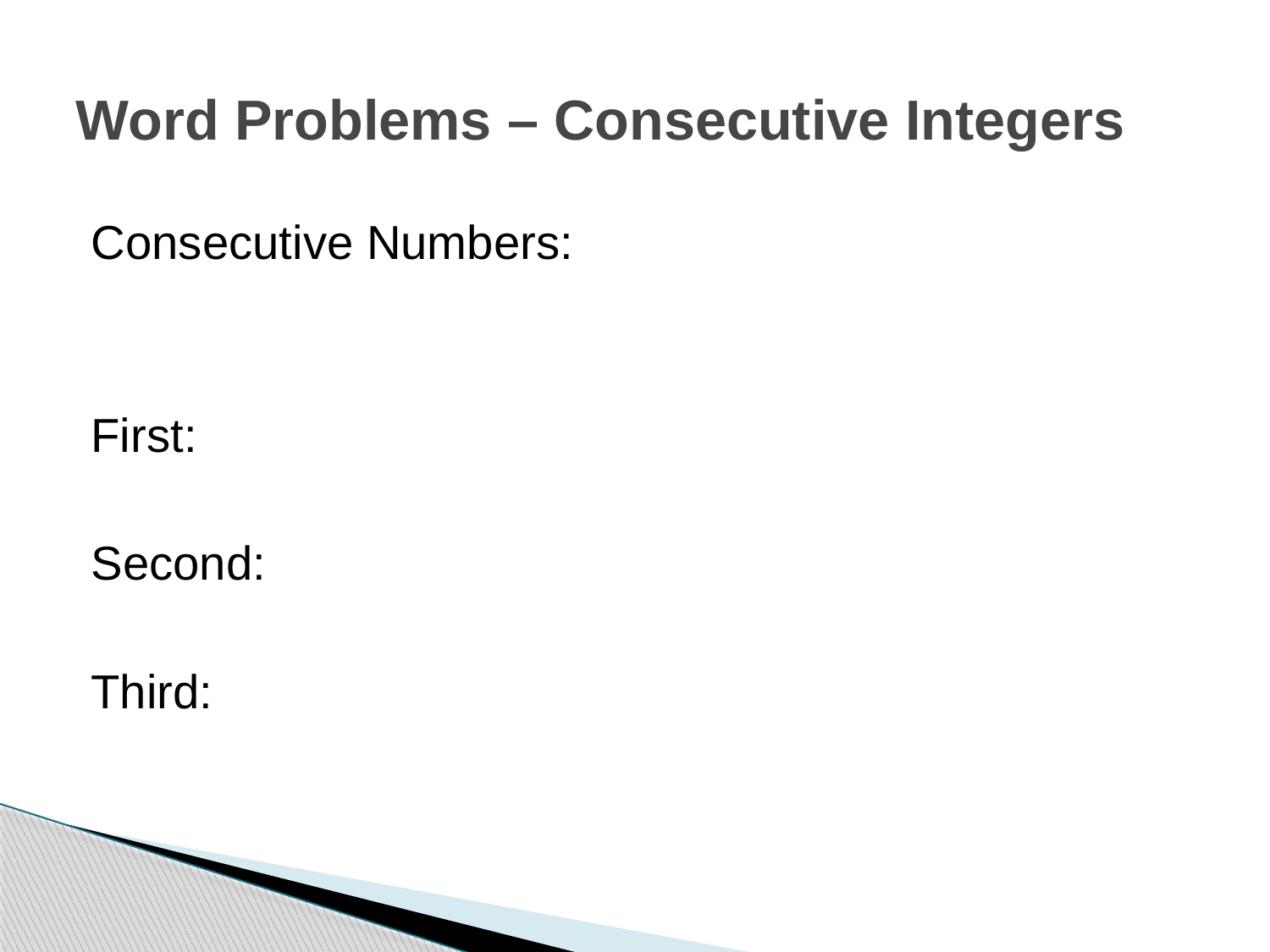

# Word Problems – Consecutive Integers
Consecutive Numbers:

First:

Second:

Third: